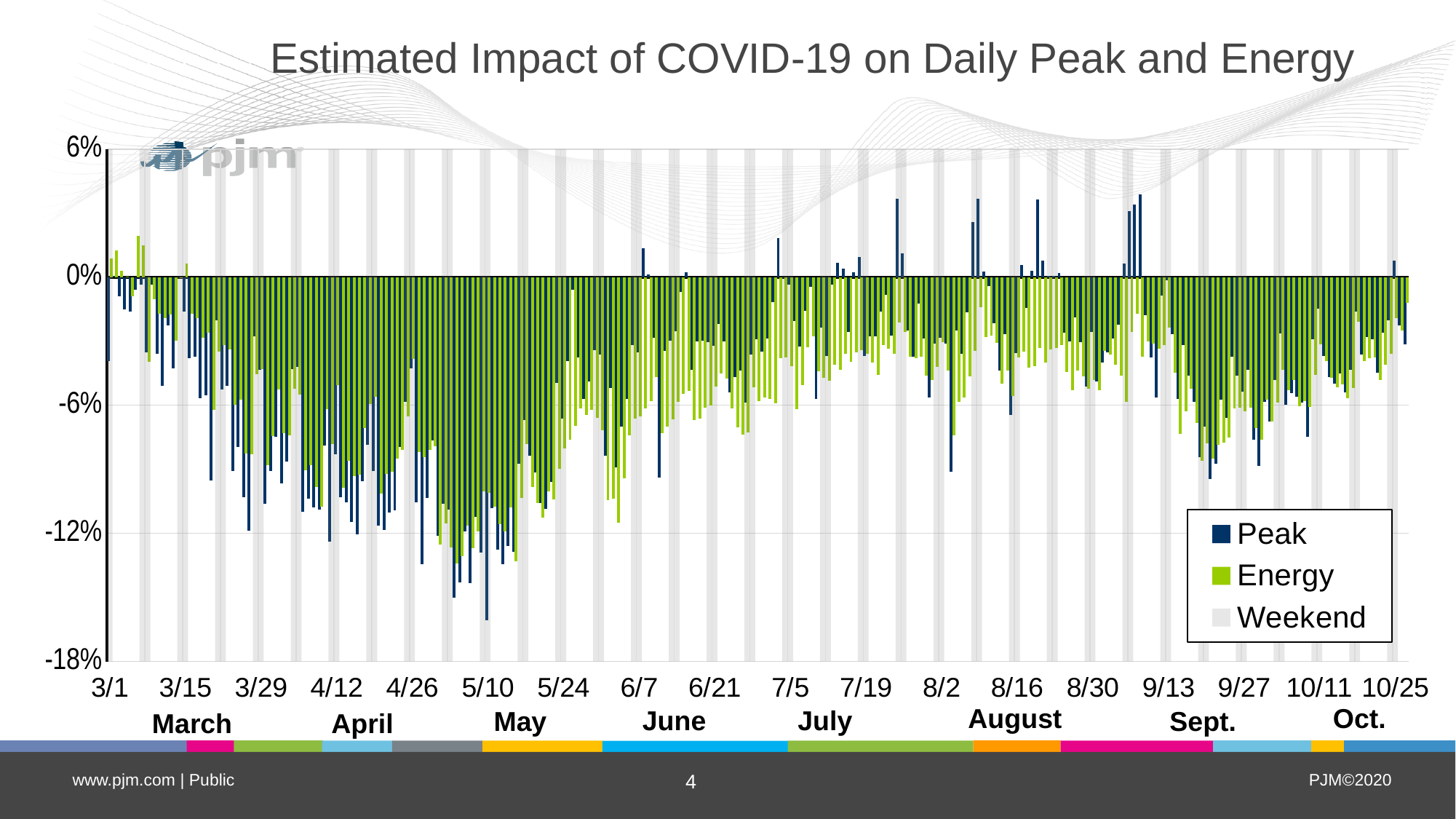

# Estimated Impact of COVID-19 on Daily Peak and Energy

### Chart

| Category |  |  |  |
|---|---|---|---|
| 43891 | -0.0392127005757863 | 0.00890399026327238 | 1.0 |
| 43892 | 0.000542565094200587 | 0.0125683078009442 | 0.0 |
| 43893 | -0.00882978272204127 | 0.00308203098910087 | 0.0 |
| 43894 | -0.0151335889604287 | 8.98788806551476e-05 | 0.0 |
| 43895 | -0.0161078482101524 | -0.00900622565369935 | 0.0 |
| 43896 | -0.00577551033690782 | 0.0192676216961967 | 0.0 |
| 43897 | -0.00355716496537273 | 0.0150439867724728 | 1.0 |
| 43898 | -0.0352848888393693 | -0.039601357364341 | 1.0 |
| 43899 | -0.00332436560891447 | -0.01046179911298 | 0.0 |
| 43900 | -0.0357208850401538 | -0.0169934177679149 | 0.0 |
| 43901 | -0.0508977110069015 | -0.0192749321589398 | 0.0 |
| 43902 | -0.0226458304174619 | -0.0173925462841399 | 0.0 |
| 43903 | -0.0427046165074974 | -0.0297356276763262 | 0.0 |
| 43904 | -0.000227434899919055 | -4.28084461521205e-05 | 1.0 |
| 43905 | -0.0162521327530828 | 0.00637875883321359 | 1.0 |
| 43906 | -0.0380597297764558 | -0.0170281415408882 | 0.0 |
| 43907 | -0.0373584561356153 | -0.019357315204467 | 0.0 |
| 43908 | -0.0565806364312943 | -0.0283687458185811 | 0.0 |
| 43909 | -0.0554297516767442 | -0.0260734714097413 | 0.0 |
| 43910 | -0.0953790868013643 | -0.0622946327668542 | 0.0 |
| 43911 | -0.0203579582565757 | -0.0348299019031343 | 1.0 |
| 43912 | -0.052692580996186 | -0.0316808220217527 | 1.0 |
| 43913 | -0.0510268762277272 | -0.0338742718400519 | 0.0 |
| 43914 | -0.0906809250880605 | -0.0597606115958902 | 0.0 |
| 43915 | -0.0795285625364082 | -0.0573340873124017 | 0.0 |
| 43916 | -0.103158204361453 | -0.0827386074093053 | 0.0 |
| 43917 | -0.118705722510074 | -0.0827745053254869 | 0.0 |
| 43918 | -0.0276903902777822 | -0.0454698919832398 | 1.0 |
| 43919 | -0.0433930806641655 | -0.042919415497105 | 1.0 |
| 43920 | -0.106048647306025 | -0.0880832179861039 | 0.0 |
| 43921 | -0.0906339604005677 | -0.0744880066985837 | 0.0 |
| 43922 | -0.0748863010045661 | -0.0525240358209784 | 0.0 |
| 43923 | -0.0966297563566184 | -0.0730803757672717 | 0.0 |
| 43924 | -0.0862246567275307 | -0.0742461303090909 | 0.0 |
| 43925 | -0.0429541512924526 | -0.0521470920620629 | 1.0 |
| 43926 | -0.0419543404313275 | -0.0551066779940287 | 1.0 |
| 43927 | -0.109786023458267 | -0.0902780187121701 | 0.0 |
| 43928 | -0.103658624207786 | -0.0880151529945474 | 0.0 |
| 43929 | -0.107811497946378 | -0.0983309012871683 | 0.0 |
| 43930 | -0.108848098928486 | -0.107619444909871 | 0.0 |
| 43931 | -0.0788254491826831 | -0.0619390322819959 | 0.0 |
| 43932 | -0.123879756811494 | -0.0783039977070247 | 1.0 |
| 43933 | -0.0829433408258112 | -0.0504136703087344 | 1.0 |
| 43934 | -0.103161760736203 | -0.0987045685465593 | 0.0 |
| 43935 | -0.105602573387801 | -0.0860481985788208 | 0.0 |
| 43936 | -0.114509170686421 | -0.0933201785566501 | 0.0 |
| 43937 | -0.120347764581918 | -0.0925440263869152 | 0.0 |
| 43938 | -0.0955375139350046 | -0.0707795763673197 | 0.0 |
| 43939 | -0.0784486358976239 | -0.0595495337378465 | 1.0 |
| 43940 | -0.0908752905312391 | -0.0561377819104746 | 1.0 |
| 43941 | -0.116425038925637 | -0.101463899962021 | 0.0 |
| 43942 | -0.118391697316545 | -0.0921109198002203 | 0.0 |
| 43943 | -0.110058160645692 | -0.0910495586676441 | 0.0 |
| 43944 | -0.109208320717379 | -0.0848360861101694 | 0.0 |
| 43945 | -0.0794271594432047 | -0.0810802390540761 | 0.0 |
| 43946 | -0.0583538755603008 | -0.0651797067654181 | 1.0 |
| 43947 | -0.0428692972977412 | -0.0381827213910471 | 1.0 |
| 43948 | -0.105424976868092 | -0.0818685631000485 | 0.0 |
| 43949 | -0.134570032695023 | -0.0841547798221273 | 0.0 |
| 43950 | -0.103246254516736 | -0.0807692938901292 | 0.0 |
| 43951 | -0.0765594279341798 | -0.0792376432047526 | 0.0 |
| 43952 | -0.121118589600818 | -0.125139073345056 | 0.0 |
| 43953 | -0.106137186458168 | -0.11523971419156 | 1.0 |
| 43954 | -0.108738995182118 | -0.12675912491522 | 1.0 |
| 43955 | -0.150125703102465 | -0.134017345023779 | 0.0 |
| 43956 | -0.142893122273003 | -0.130743301731158 | 0.0 |
| 43957 | -0.119116657658529 | -0.116434357321408 | 0.0 |
| 43958 | -0.143373950148652 | -0.126946558918099 | 0.0 |
| 43959 | -0.112433441163428 | -0.118972686641286 | 0.0 |
| 43960 | -0.128992680367196 | -0.100387867227116 | 1.0 |
| 43961 | -0.16061005785833 | -0.100981794164502 | 1.0 |
| 43962 | -0.108066287276302 | -0.107448917734342 | 0.0 |
| 43963 | -0.127546120646081 | -0.1156763331946 | 0.0 |
| 43964 | -0.134400012416853 | -0.119133205554638 | 0.0 |
| 43965 | -0.125958960173736 | -0.107721020724041 | 0.0 |
| 43966 | -0.128568054171971 | -0.133232127558274 | 0.0 |
| 43967 | -0.0875327392635586 | -0.103243776740438 | 1.0 |
| 43968 | -0.0670117512421812 | -0.0782224275954907 | 1.0 |
| 43969 | -0.0835517186524598 | -0.0983625777736442 | 0.0 |
| 43970 | -0.0913268146509246 | -0.105869869956209 | 0.0 |
| 43971 | -0.105681278337786 | -0.112503922405155 | 0.0 |
| 43972 | -0.10839449776851 | -0.100272467094005 | 0.0 |
| 43973 | -0.0960255990749719 | -0.103956998357591 | 0.0 |
| 43974 | -0.049372935107207 | -0.0897859333319569 | 1.0 |
| 43975 | -0.0661874908817598 | -0.080054464419176 | 1.0 |
| 43976 | -0.0393872774697618 | -0.0760104394750462 | 0.0 |
| 43977 | -0.00589817132782289 | -0.0697649640403755 | 0.0 |
| 43978 | -0.0376538196850892 | -0.0613893664518393 | 0.0 |
| 43979 | -0.0569874114315884 | -0.0646243018379634 | 0.0 |
| 43980 | -0.048955431202138 | -0.0621120593495157 | 0.0 |
| 43981 | -0.034038960298581 | -0.0660237708892224 | 1.0 |
| 43982 | -0.0363116309003991 | -0.0716622226202145 | 1.0 |
| 43983 | -0.0834680916373136 | -0.104253537568813 | 0.0 |
| 43984 | -0.052051183624548 | -0.103627819458999 | 0.0 |
| 43985 | -0.0892046803121527 | -0.114969535051519 | 0.0 |
| 43986 | -0.0699583406845968 | -0.0942476902117917 | 0.0 |
| 43987 | -0.0571020516294357 | -0.0741114382351564 | 0.0 |
| 43988 | -0.031896852449958 | -0.066391115935406 | 1.0 |
| 43989 | -0.0352880800169213 | -0.0652914862556714 | 1.0 |
| 43990 | 0.0135288634000674 | -0.0615388382161319 | 0.0 |
| 43991 | 0.00137769828398948 | -0.0580530266042554 | 0.0 |
| 43992 | -0.0282125354383819 | -0.046759735266411 | 0.0 |
| 43993 | -0.0939117448660324 | -0.0730807980485455 | 0.0 |
| 43994 | -0.0344937364051482 | -0.0699264337929121 | 0.0 |
| 43995 | -0.0296240404434071 | -0.0664760079606987 | 1.0 |
| 43996 | -0.0252402610877528 | -0.0583485842066875 | 1.0 |
| 43997 | -0.00686845827671445 | -0.0546113439916506 | 0.0 |
| 43998 | 0.00227927972061925 | -0.0533658591338251 | 0.0 |
| 43999 | -0.0433907122890871 | -0.0669756564711433 | 0.0 |
| 44000 | -0.030264079889197 | -0.0663255035965991 | 0.0 |
| 44001 | -0.0296126867407847 | -0.0611770266431406 | 0.0 |
| 44002 | -0.0303475253459767 | -0.0602367634577005 | 1.0 |
| 44003 | -0.0322370186538002 | -0.0512509156190391 | 1.0 |
| 44004 | -0.0219144069472264 | -0.0452338715401271 | 0.0 |
| 44005 | -0.0301367239209901 | -0.0475625603878764 | 0.0 |
| 44006 | -0.0538618657615461 | -0.0615063790012467 | 0.0 |
| 44007 | -0.0466839318558488 | -0.0704074894314799 | 0.0 |
| 44008 | -0.0436624716998418 | -0.0737516323160642 | 0.0 |
| 44009 | -0.0585630400875151 | -0.0725582820965769 | 1.0 |
| 44010 | -0.0361379414193237 | -0.0516155732271903 | 1.0 |
| 44011 | -0.0288947940019049 | -0.0581229535677794 | 0.0 |
| 44012 | -0.0347194156065265 | -0.0564053309931639 | 0.0 |
| 44013 | -0.0288812424014681 | -0.0569226724485271 | 0.0 |
| 44014 | -0.0117537248098422 | -0.0590166168481756 | 0.0 |
| 44015 | 0.0183013711075584 | -0.037794369562092 | 0.0 |
| 44016 | 5.14413483669873e-05 | -0.037687776939189 | 1.0 |
| 44017 | -0.00357254273003227 | -0.0416660593577848 | 1.0 |
| 44018 | -0.0206663306553913 | -0.0617767852201901 | 0.0 |
| 44019 | -0.0324256596458252 | -0.050646313476296 | 0.0 |
| 44020 | -0.0157158057499928 | -0.0327015725479521 | 0.0 |
| 44021 | -0.00462076266744493 | -0.0278032629360918 | 0.0 |
| 44022 | -0.0569756263916227 | -0.0441504214637712 | 0.0 |
| 44023 | -0.0235477400706742 | -0.0472767912194331 | 1.0 |
| 44024 | -0.0367927564314204 | -0.048552627000735 | 1.0 |
| 44025 | -0.00340188748752757 | -0.0410648995113519 | 0.0 |
| 44026 | 0.00689185286680205 | -0.0434611929451125 | 0.0 |
| 44027 | 0.00413807935407307 | -0.0358492655090605 | 0.0 |
| 44028 | -0.0256831474587788 | -0.0394862358299676 | 0.0 |
| 44029 | 0.00222058508354839 | -0.0352899784304471 | 0.0 |
| 44030 | 0.00946918741626246 | -0.0340878748644899 | 1.0 |
| 44031 | -0.0367496856901195 | -0.0360692575510181 | 1.0 |
| 44032 | -0.0278306644932889 | -0.0398396947447679 | 0.0 |
| 44033 | -0.0275950709893701 | -0.0458120724951391 | 0.0 |
| 44034 | -0.0160819510810303 | -0.0316566512919372 | 0.0 |
| 44035 | -0.00841222000260333 | -0.0335539248990963 | 0.0 |
| 44036 | -0.0272233570313978 | -0.0358775507478244 | 0.0 |
| 44037 | 0.0365983200423317 | -0.0213402683985177 | 1.0 |
| 44038 | 0.011220213291687 | -0.0255573654213695 | 1.0 |
| 44039 | -0.0248871594940066 | -0.0373964712246386 | 0.0 |
| 44040 | -0.0373163999162531 | -0.0379945899571125 | 0.0 |
| 44041 | -0.0122738105605986 | -0.0373824962075171 | 0.0 |
| 44042 | -0.0286843777634966 | -0.0461838644691377 | 0.0 |
| 44043 | -0.0561806578243286 | -0.0481298913256197 | 0.0 |
| 44044 | -0.031217770432898 | -0.0420298700473674 | 1.0 |
| 44045 | -0.028295517496675 | -0.0303798990932318 | 1.0 |
| 44046 | -0.0310392556088033 | -0.0437711680954741 | 0.0 |
| 44047 | -0.0910619458428599 | -0.0742318709575117 | 0.0 |
| 44048 | -0.0251337035755924 | -0.0584908631855523 | 0.0 |
| 44049 | -0.0360574554219616 | -0.0565153080230342 | 0.0 |
| 44050 | -0.0163240565195871 | -0.0465834034577979 | 0.0 |
| 44051 | 0.0258463019224338 | -0.0343563107444049 | 1.0 |
| 44052 | 0.03664505981708 | -0.0141381173860389 | 1.0 |
| 44053 | 0.0025641194855015 | -0.0280237365789014 | 0.0 |
| 44054 | -0.00426914388029132 | -0.0275141813501548 | 0.0 |
| 44055 | -0.0215836220226832 | -0.0308514103329809 | 0.0 |
| 44056 | -0.0437114761556849 | -0.0499458258558978 | 0.0 |
| 44057 | -0.0265256202347094 | -0.0438552300992804 | 0.0 |
| 44058 | -0.0646010329172004 | -0.0557714303719181 | 1.0 |
| 44059 | -0.0355251359055772 | -0.0374588283188634 | 1.0 |
| 44060 | 0.00560646637006923 | -0.0348263484346285 | 0.0 |
| 44061 | -0.0144996206837873 | -0.0424249942815473 | 0.0 |
| 44062 | 0.0030998039912753 | -0.0417752510286276 | 0.0 |
| 44063 | 0.0362677648555396 | -0.0330241996596408 | 0.0 |
| 44064 | 0.00782551246618857 | -0.0399715527158446 | 0.0 |
| 44065 | 0.000432921137260234 | -0.0339874398459565 | 1.0 |
| 44066 | 0.000468534903228512 | -0.033055670571227 | 1.0 |
| 44067 | 0.00180697693015652 | -0.0318068110189372 | 0.0 |
| 44068 | -0.0259854237679384 | -0.0442913274273162 | 0.0 |
| 44069 | -0.0301825522140806 | -0.0529710860203514 | 0.0 |
| 44070 | -0.0188755659572444 | -0.0438920233066088 | 0.0 |
| 44071 | -0.0304833334568374 | -0.0466093394763999 | 0.0 |
| 44072 | -0.0512012416638165 | -0.0521031971067059 | 1.0 |
| 44073 | -0.0258338438606351 | -0.0480314558376759 | 1.0 |
| 44074 | -0.0489414382892548 | -0.0527570340635765 | 0.0 |
| 44075 | -0.0399899239357872 | -0.0345690478435379 | 0.0 |
| 44076 | -0.0350500798921032 | -0.0362397918776795 | 0.0 |
| 44077 | -0.0285998590103353 | -0.040975054248851 | 0.0 |
| 44078 | -0.0223826469979228 | -0.0461517087781367 | 0.0 |
| 44079 | 0.00628682344973042 | -0.0582365573516926 | 1.0 |
| 44080 | 0.030921891377343 | -0.0255631604285274 | 1.0 |
| 44081 | 0.0339570578001471 | -0.0172703917871339 | 0.0 |
| 44082 | 0.0386811016004289 | -0.0372569747585513 | 0.0 |
| 44083 | -0.0176425082669095 | -0.0299675360148274 | 0.0 |
| 44084 | -0.0375003733266732 | -0.0311434648010822 | 0.0 |
| 44085 | -0.0564584578298394 | -0.0333632115375964 | 0.0 |
| 44086 | -0.00857142907224617 | -0.0318957290033345 | 1.0 |
| 44087 | -0.00141042138478376 | -0.0235687905677753 | 1.0 |
| 44088 | -0.0265358328910069 | -0.0446377980075792 | 0.0 |
| 44089 | -0.0569558133844009 | -0.0735008584387371 | 0.0 |
| 44090 | -0.0316894828598044 | -0.062721547235946 | 0.0 |
| 44091 | -0.0461588569282774 | -0.052368345552951 | 0.0 |
| 44092 | -0.058434982419002 | -0.0684007325392383 | 0.0 |
| 44093 | -0.0842001878548715 | -0.0860970332329161 | 1.0 |
| 44094 | -0.0701044113961597 | -0.0778817795614992 | 1.0 |
| 44095 | -0.094522134491424 | -0.0848251225028045 | 0.0 |
| 44096 | -0.0874710215565307 | -0.0786263095103168 | 0.0 |
| 44097 | -0.0573796924558793 | -0.0774739259854983 | 0.0 |
| 44098 | -0.0659410346149321 | -0.075046887413691 | 0.0 |
| 44099 | -0.0374022275334019 | -0.0613547267094364 | 0.0 |
| 44100 | -0.0459460366174398 | -0.0610766962705358 | 1.0 |
| 44101 | -0.0536419866328485 | -0.0626744392822648 | 1.0 |
| 44102 | -0.0433673172847049 | -0.0612425159735116 | 0.0 |
| 44103 | -0.0761847821298125 | -0.0707979523777476 | 0.0 |
| 44104 | -0.0883802515790538 | -0.0759752505046682 | 0.0 |
| 44105 | -0.058366116430681 | -0.0574074990309941 | 0.0 |
| 44106 | -0.0677382935535712 | -0.0675265446767723 | 0.0 |
| 44107 | -0.0481922444391006 | -0.058814662406929 | 1.0 |
| 44108 | -0.0264851231266549 | -0.0434561207485638 | 1.0 |
| 44109 | -0.059740514728834 | -0.052875595806219 | 0.0 |
| 44110 | -0.0544057601346911 | -0.0481207990432579 | 0.0 |
| 44111 | -0.0561633587063458 | -0.0604088059468361 | 0.0 |
| 44112 | -0.0586820174746923 | -0.0579960901637867 | 0.0 |
| 44113 | -0.0748174718456425 | -0.0606864114194676 | 0.0 |
| 44114 | -0.0291195856182649 | -0.0457676210527594 | 1.0 |
| 44115 | -0.0147838489946377 | -0.0314382680317019 | 1.0 |
| 44116 | -0.0370521816881858 | -0.0394194986105826 | 0.0 |
| 44117 | -0.0469284106665882 | -0.047010615393182 | 0.0 |
| 44118 | -0.0500472222201176 | -0.0517197191307398 | 0.0 |
| 44119 | -0.0449514397212296 | -0.0501684906528218 | 0.0 |
| 44120 | -0.0539456532171319 | -0.0566925642431543 | 0.0 |
| 44121 | -0.0433207233137396 | -0.0519158914714208 | 1.0 |
| 44122 | -0.016157038149198 | -0.020980132644422 | 1.0 |
| 44123 | -0.0361551143782018 | -0.0394459248159755 | 0.0 |
| 44124 | -0.0280882284768931 | -0.0378262041048353 | 0.0 |
| 44125 | -0.0290125965625194 | -0.0376353668192055 | 0.0 |
| 44126 | -0.0446978243082705 | -0.0480242362144871 | 0.0 |
| 44127 | -0.0258985507110616 | -0.040983229976865 | 0.0 |
| 44128 | -0.0201968284685339 | -0.0358501156397726 | 1.0 |
| 44129 | 0.00766131298752271 | -0.0193305332864956 | 1.0 |
| 44130 | -0.0227573970856542 | -0.0251446576032415 | 0.0 |
| 44131 | -0.0315825528573088 | -0.0120173387034377 | 0.0 |
August
Oct.
June
July
May
Sept.
March
April